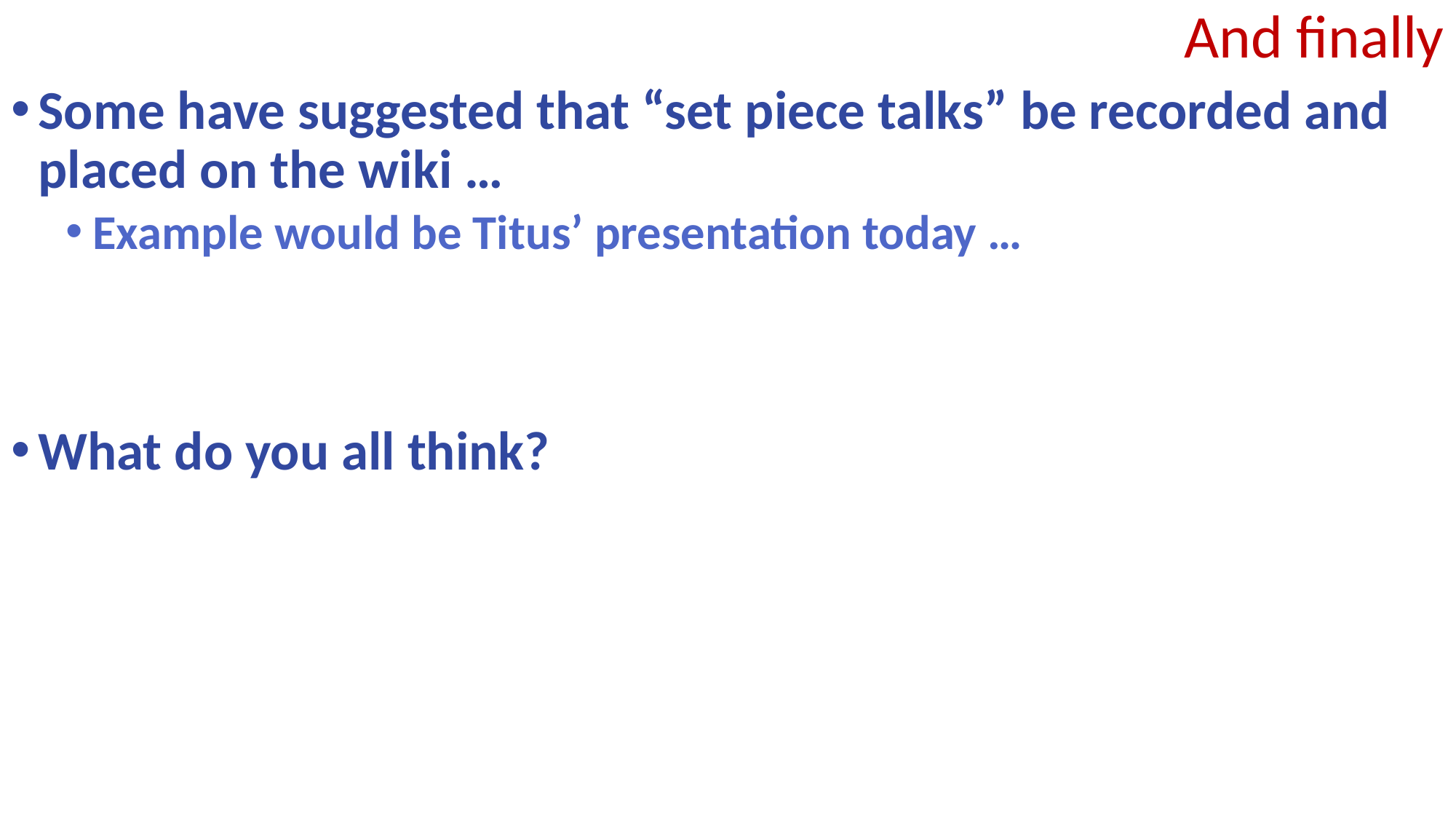

# And finally
Some have suggested that “set piece talks” be recorded and placed on the wiki …
Example would be Titus’ presentation today …

What do you all think?